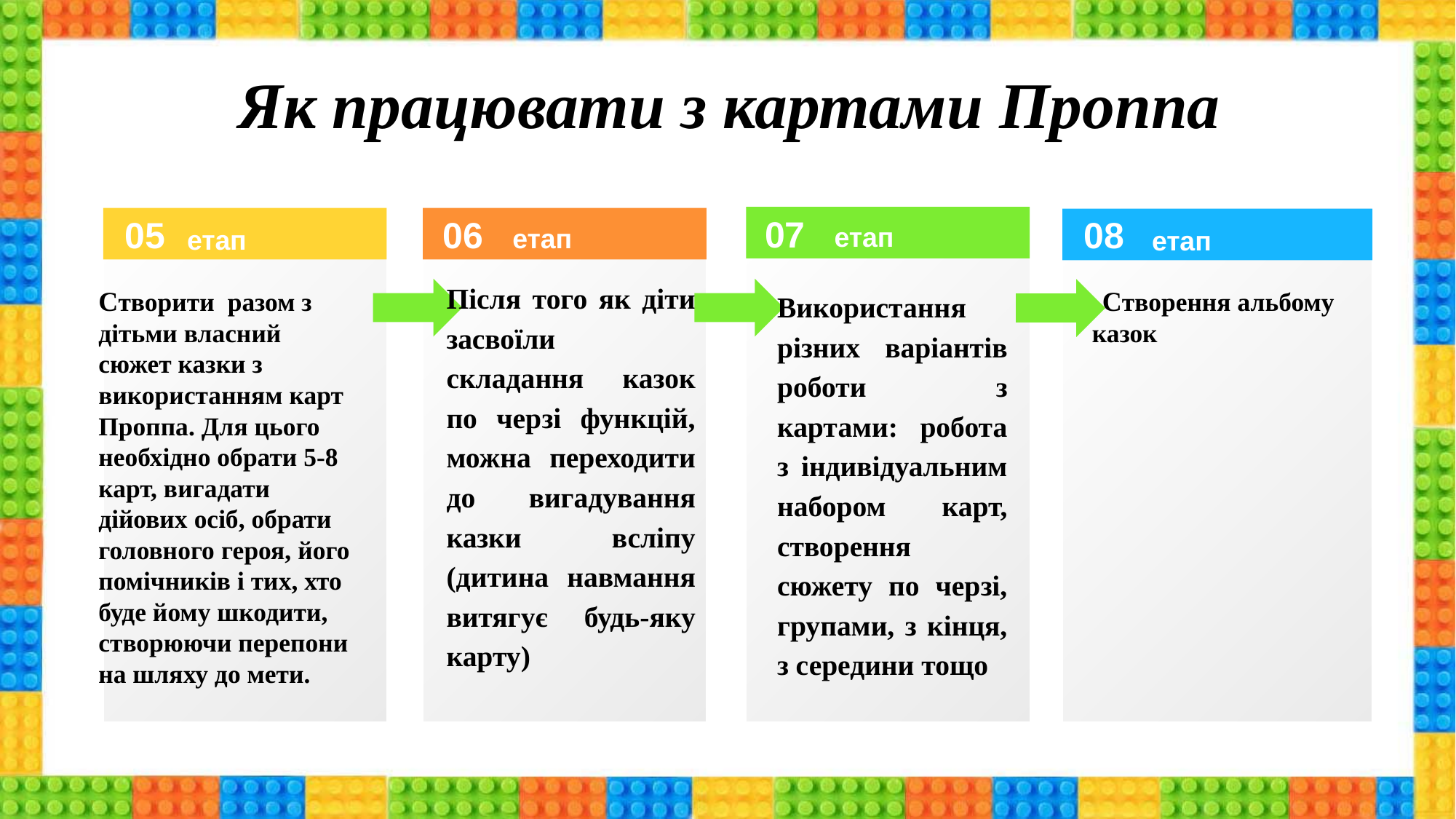

Як працювати з картами Проппа

07
05

08
06

етап
етап
етап
етап
Після того як діти засвоїли складання казок по черзі функцій, можна переходити до вигадування казки всліпу (дитина навмання витягує будь-яку карту)
Використання різних варіантів роботи з картами: робота з індивідуальним набором карт, створення сюжету по черзі, групами, з кінця, з середини тощо

Створити  разом з дітьми власний сюжет казки з використанням карт Проппа. Для цього необхідно обрати 5-8 карт, вигадати дійових осіб, обрати головного героя, його помічників і тих, хто буде йому шкодити, створюючи перепони на шляху до мети.
  Створення альбому казок